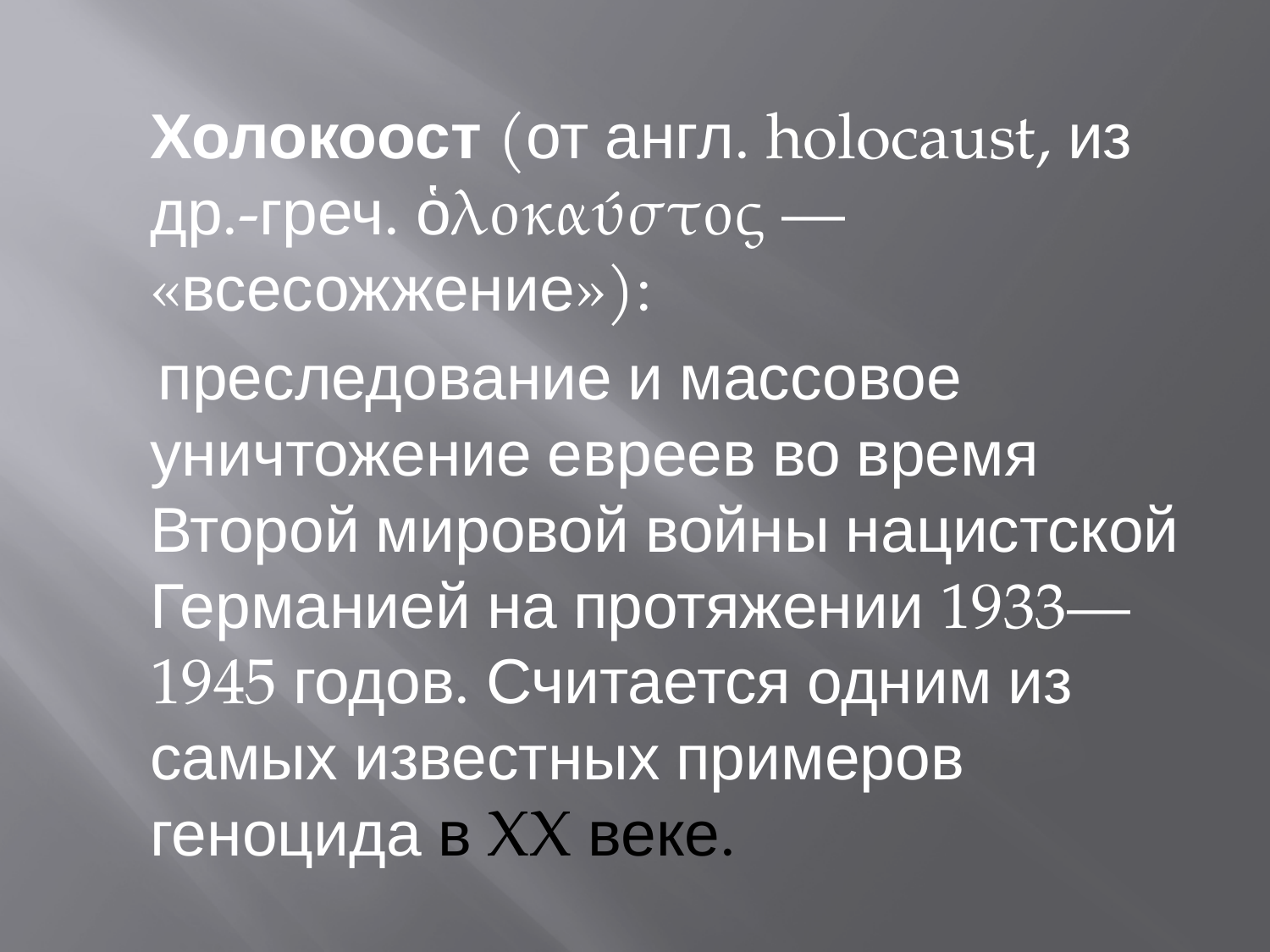

Холокоост (от англ. holocaust, из др.-греч. ὁλοκαύστος — «всесожжение»):
    преследование и массовое уничтожение евреев во время Второй мировой войны нацистской Германией на протяжении 1933—1945 годов. Считается одним из самых известных примеров геноцида в XX веке.
#